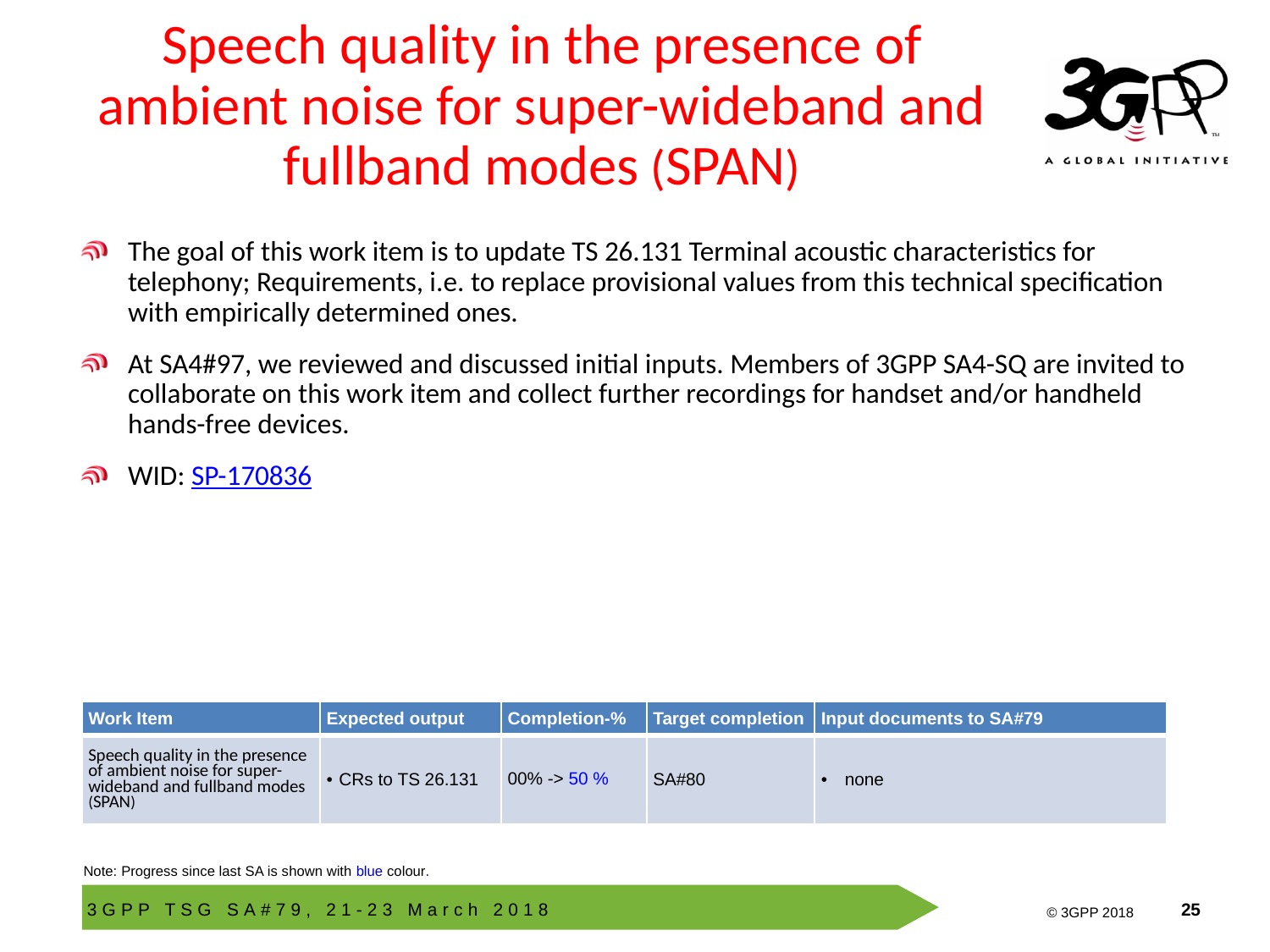

# Speech quality in the presence of ambient noise for super-wideband and fullband modes (SPAN)
The goal of this work item is to update TS 26.131 Terminal acoustic characteristics for telephony; Requirements, i.e. to replace provisional values from this technical specification with empirically determined ones.
At SA4#97, we reviewed and discussed initial inputs. Members of 3GPP SA4-SQ are invited to collaborate on this work item and collect further recordings for handset and/or handheld hands-free devices.
WID: SP-170836
| Work Item | Expected output | Completion-% | Target completion | Input documents to SA#79 |
| --- | --- | --- | --- | --- |
| Speech quality in the presence of ambient noise for super-wideband and fullband modes (SPAN) | CRs to TS 26.131 | 00% -> 50 % | SA#80 | none |
Note: Progress since last SA is shown with blue colour.